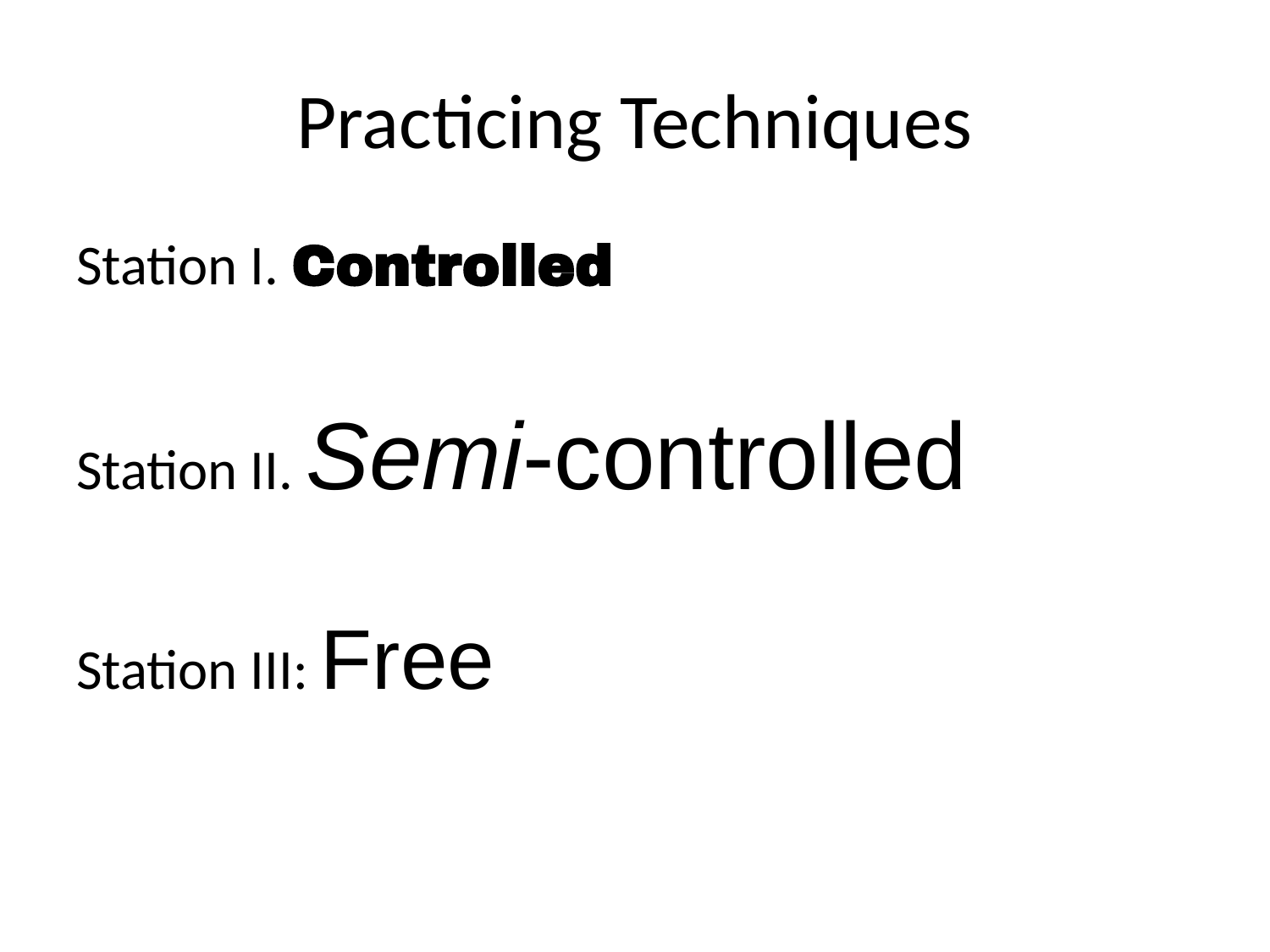

# Practicing Techniques
Station I. Controlled

Station II. Semi-controlled

Station III: Free